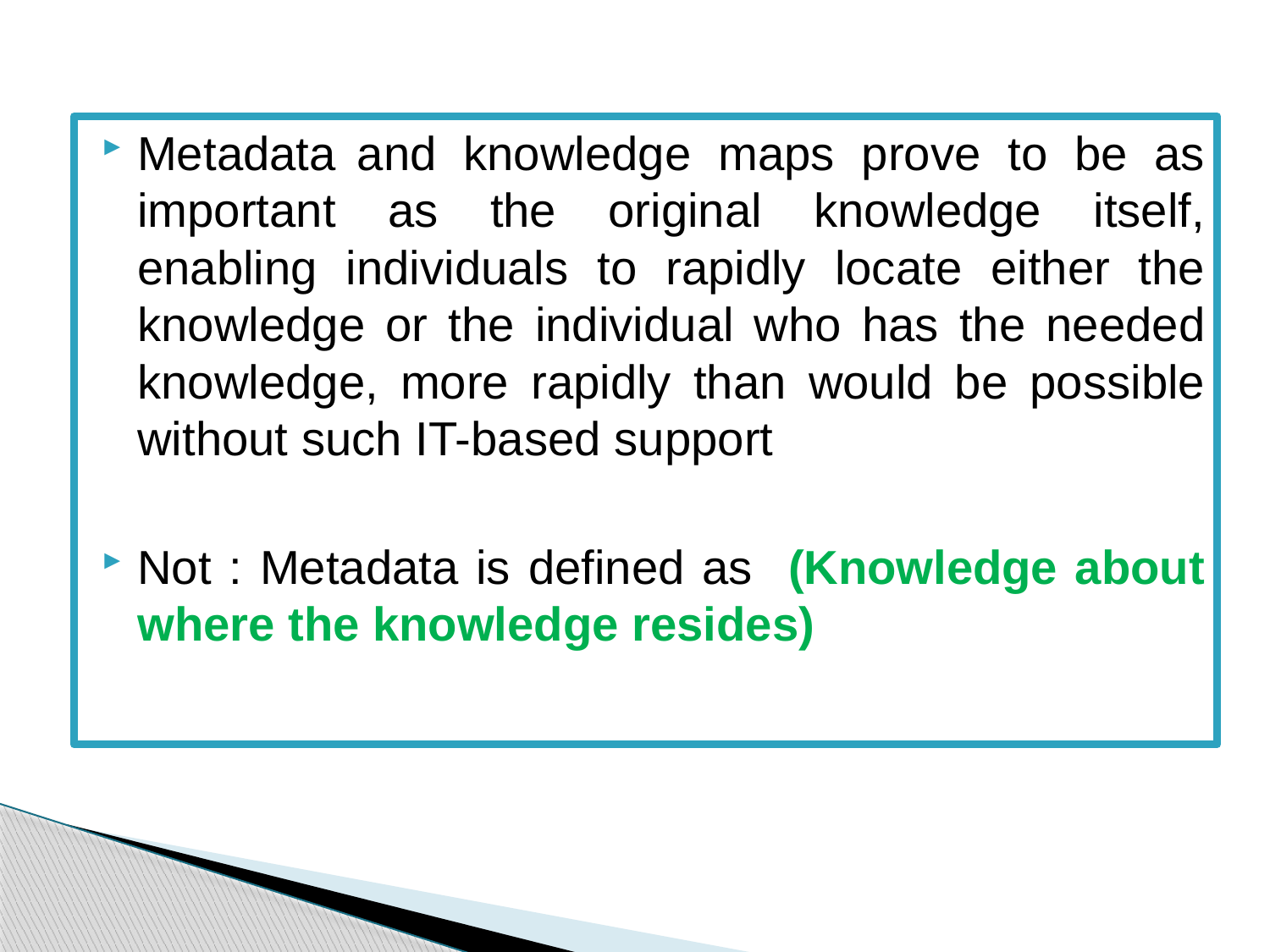

Metadata and knowledge maps prove to be as important as the original knowledge itself, enabling individuals to rapidly locate either the knowledge or the individual who has the needed knowledge, more rapidly than would be possible without such IT-based support

Not : Metadata is defined as  (Knowledge about where the knowledge resides)